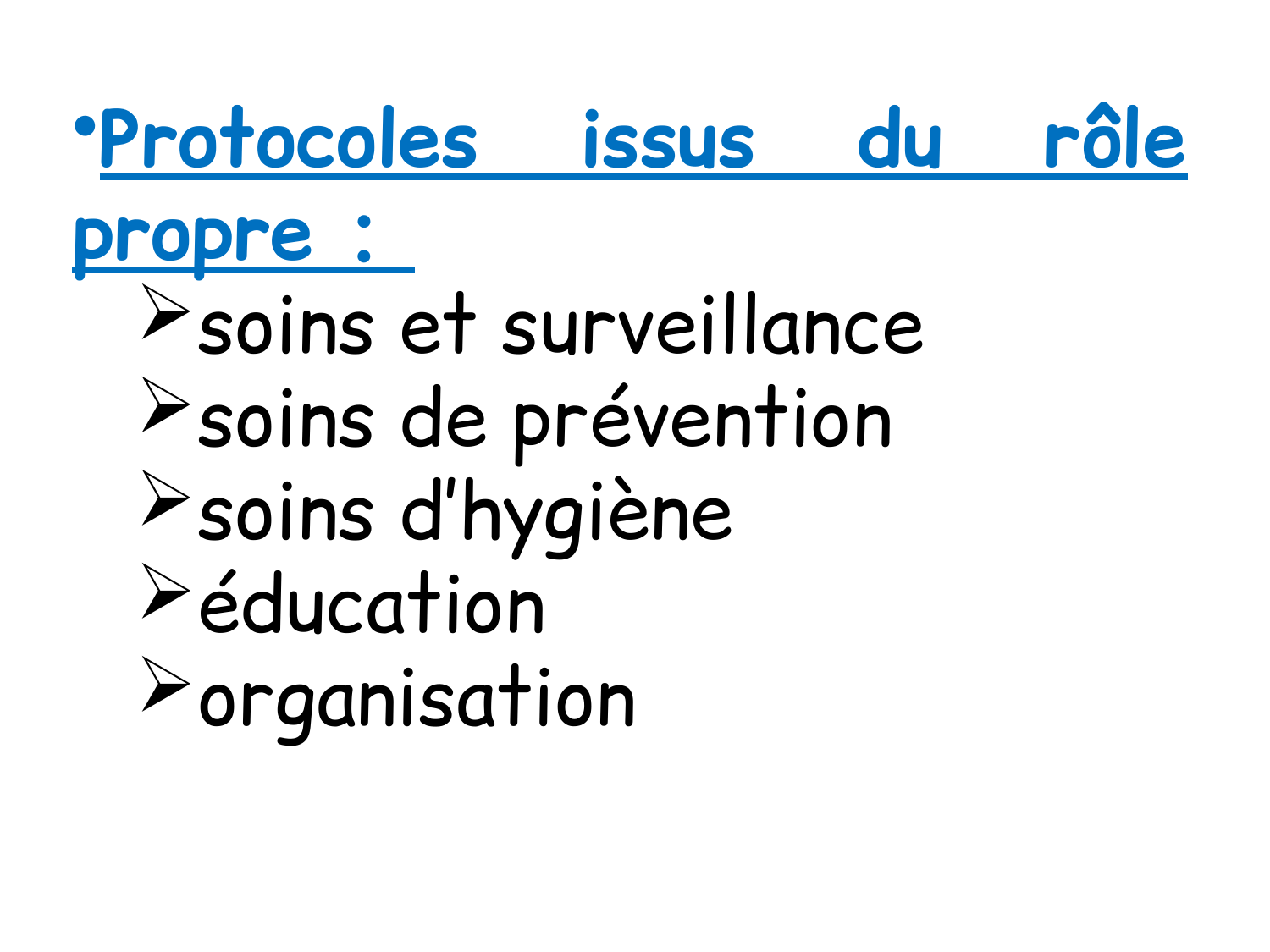

Protocoles issus du rôle propre :
soins et surveillance
soins de prévention
soins d’hygiène
éducation
organisation